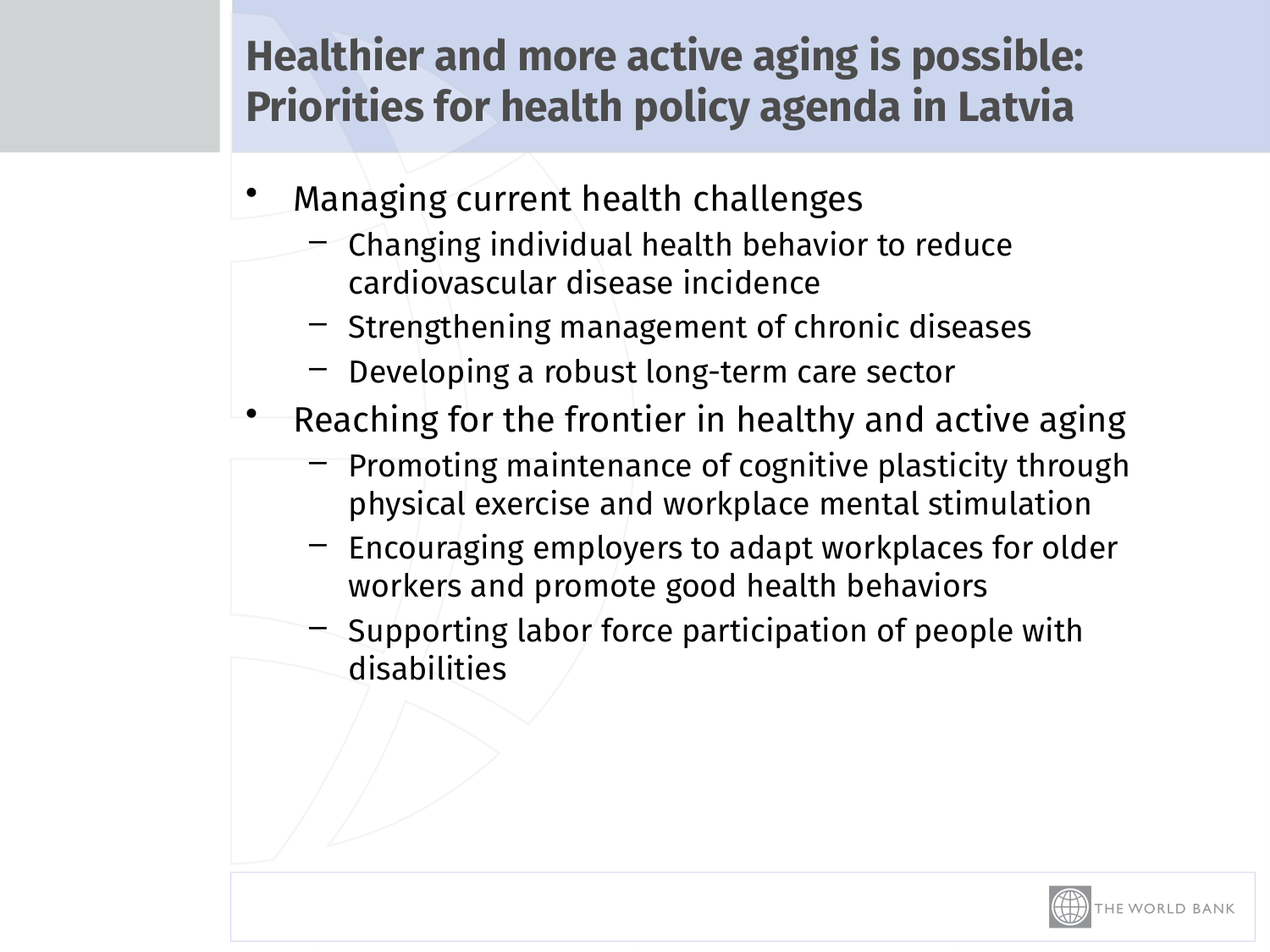

# Healthier and more active aging is possible: Priorities for health policy agenda in Latvia
Managing current health challenges
Changing individual health behavior to reduce cardiovascular disease incidence
Strengthening management of chronic diseases
Developing a robust long-term care sector
Reaching for the frontier in healthy and active aging
Promoting maintenance of cognitive plasticity through physical exercise and workplace mental stimulation
Encouraging employers to adapt workplaces for older workers and promote good health behaviors
Supporting labor force participation of people with disabilities